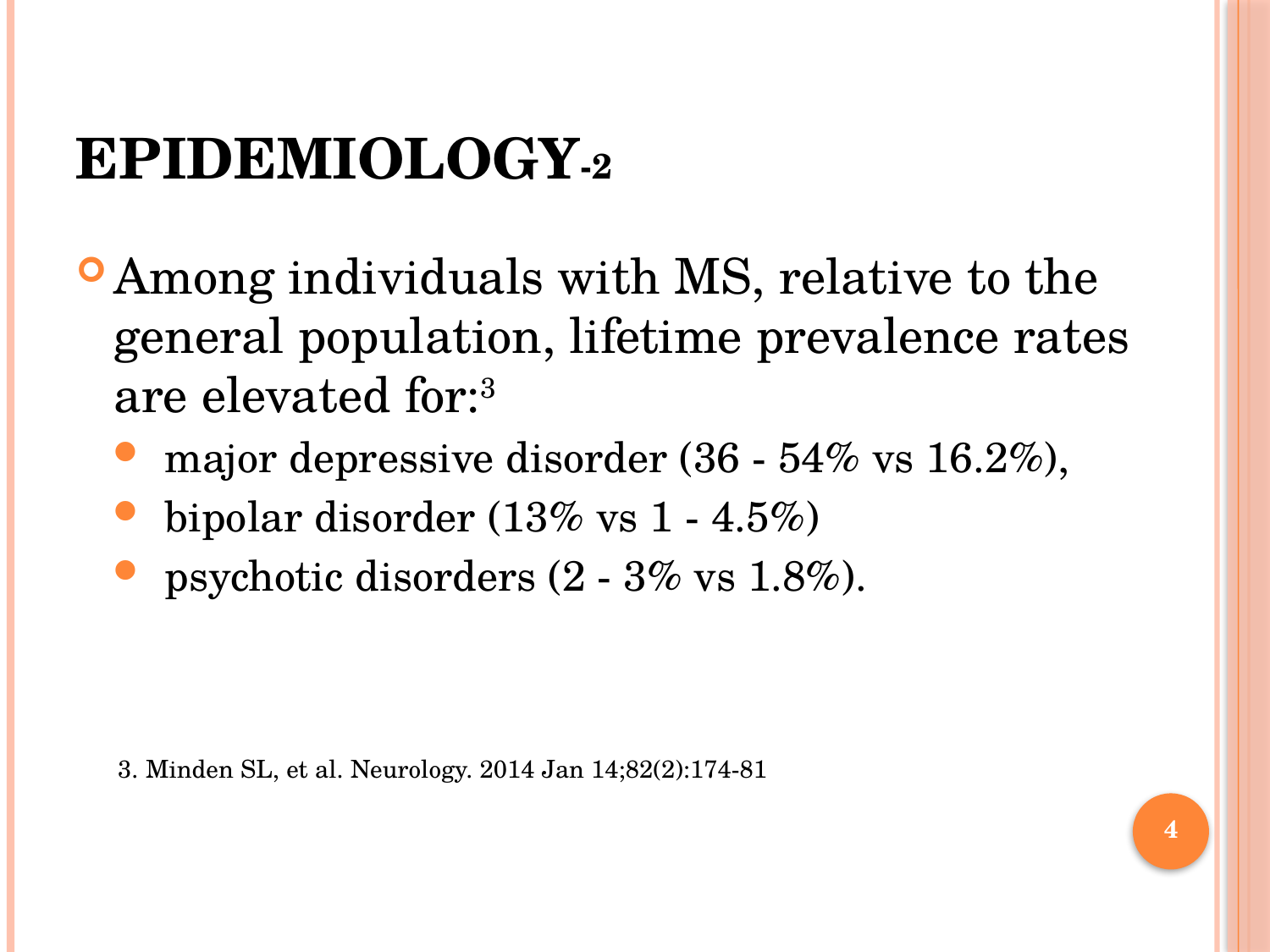

# Epidemiology-2
Among individuals with MS, relative to the general population, lifetime prevalence rates are elevated for:3
major depressive disorder (36 - 54% vs 16.2%),
bipolar disorder (13% vs 1 - 4.5%)
psychotic disorders (2 - 3% vs 1.8%).

      3. Minden SL, et al. Neurology. 2014 Jan 14;82(2):174-81

4